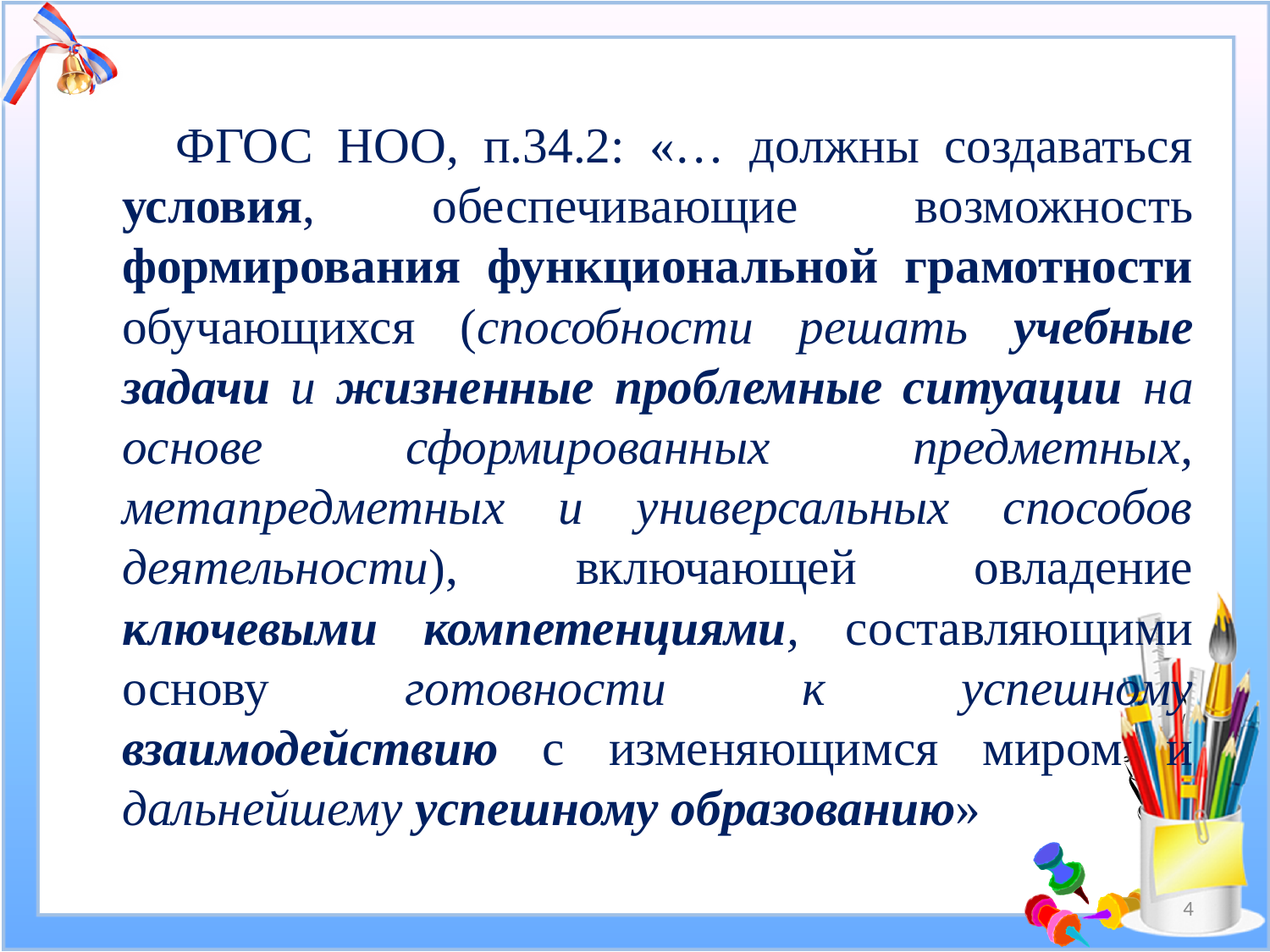

ФГОС НОО, п.34.2: «… должны создаваться условия, обеспечивающие возможность формирования функциональной грамотности обучающихся (способности решать учебные задачи и жизненные проблемные ситуации на основе сформированных предметных, метапредметных и универсальных способов деятельности), включающей овладение ключевыми компетенциями, составляющими основу готовности к успешному взаимодействию с изменяющимся миром и дальнейшему успешному образованию»
4